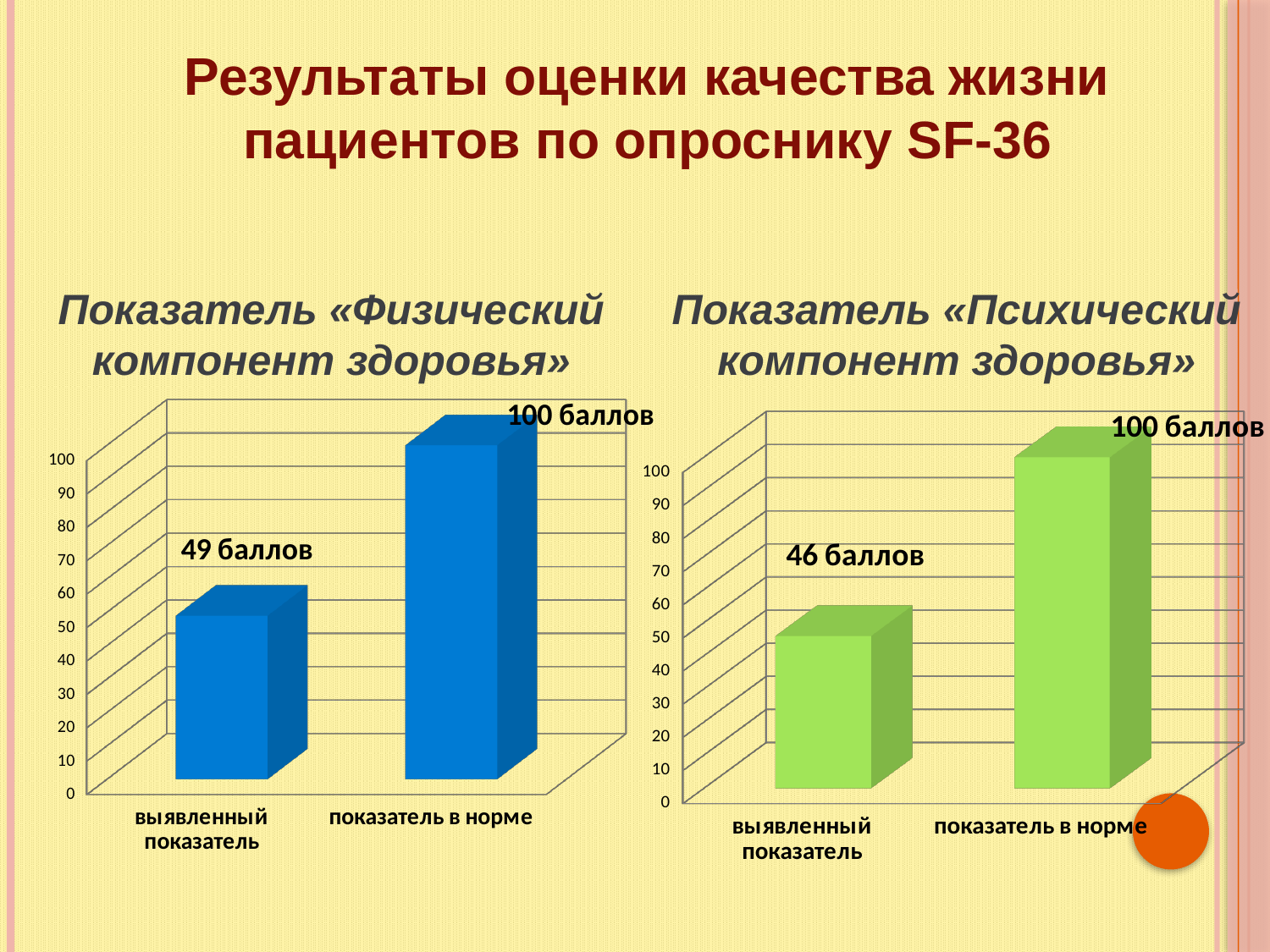

Результаты оценки качества жизни
 пациентов по опроснику SF-36
Показатель «Физический компонент здоровья»
Показатель «Психический компонент здоровья»

[unsupported chart]

[unsupported chart]